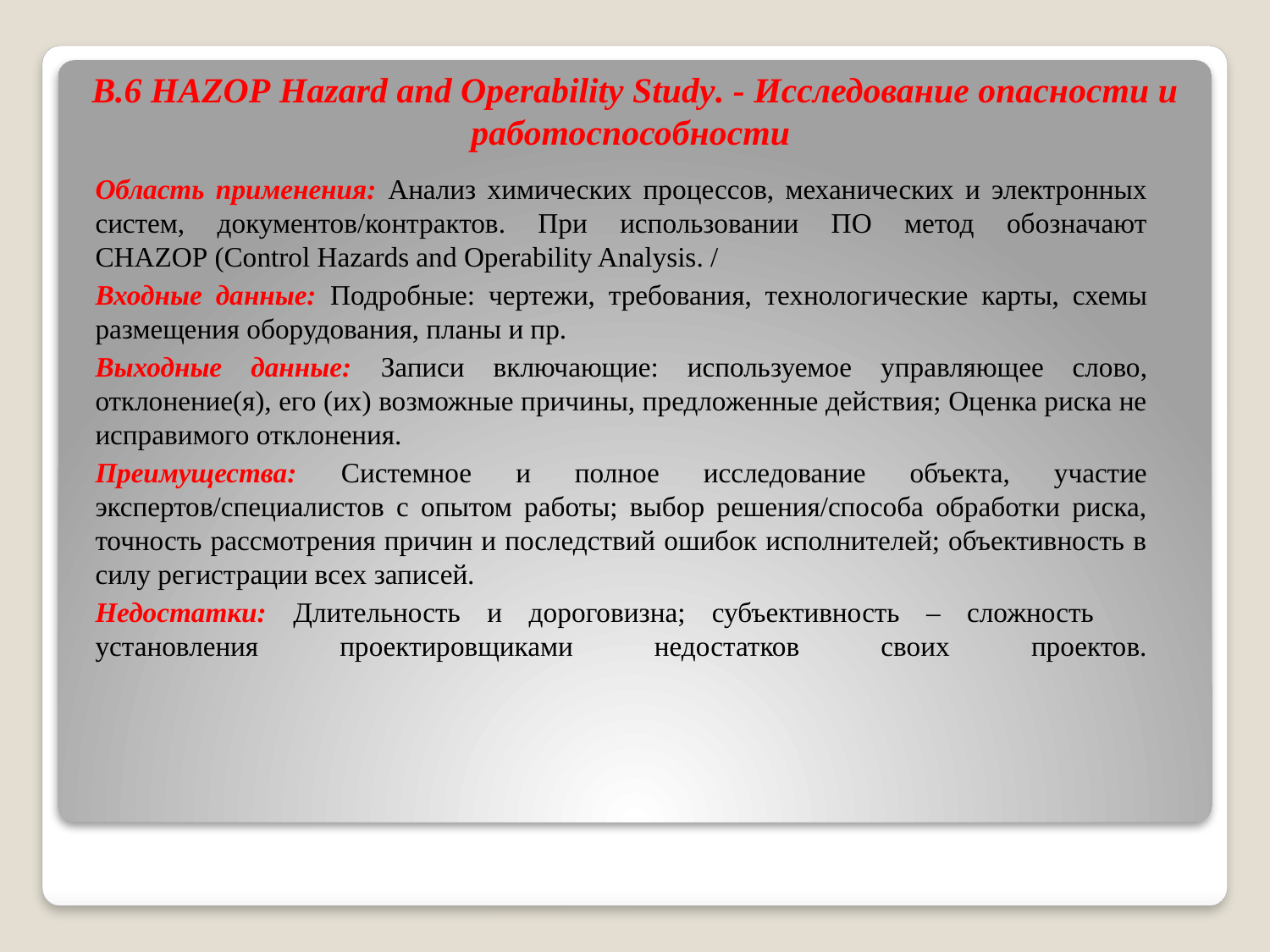

# B.6 HAZOP Hazard and Operability Study. - Исследование опасности и работоспособности
Область применения: Анализ химических процессов, механических и электронных систем, документов/контрактов. При использовании ПО метод обозначают CHAZOP (Control Hazards and Operability Analysis. /
Входные данные: Подробные: чертежи, требования, технологические карты, схемы размещения оборудования, планы и пр.
Выходные данные: Записи включающие: используемое управляющее слово, отклонение(я), его (их) возможные причины, предложенные действия; Оценка риска не исправимого отклонения.
Преимущества: Системное и полное исследование объекта, участие экспертов/специалистов с опытом работы; выбор решения/способа обработки риска, точность рассмотрения причин и последствий ошибок исполнителей; объективность в силу регистрации всех записей.
Недостатки: Длительность и дороговизна; субъективность – сложность   установления проектировщиками недостатков своих проектов.